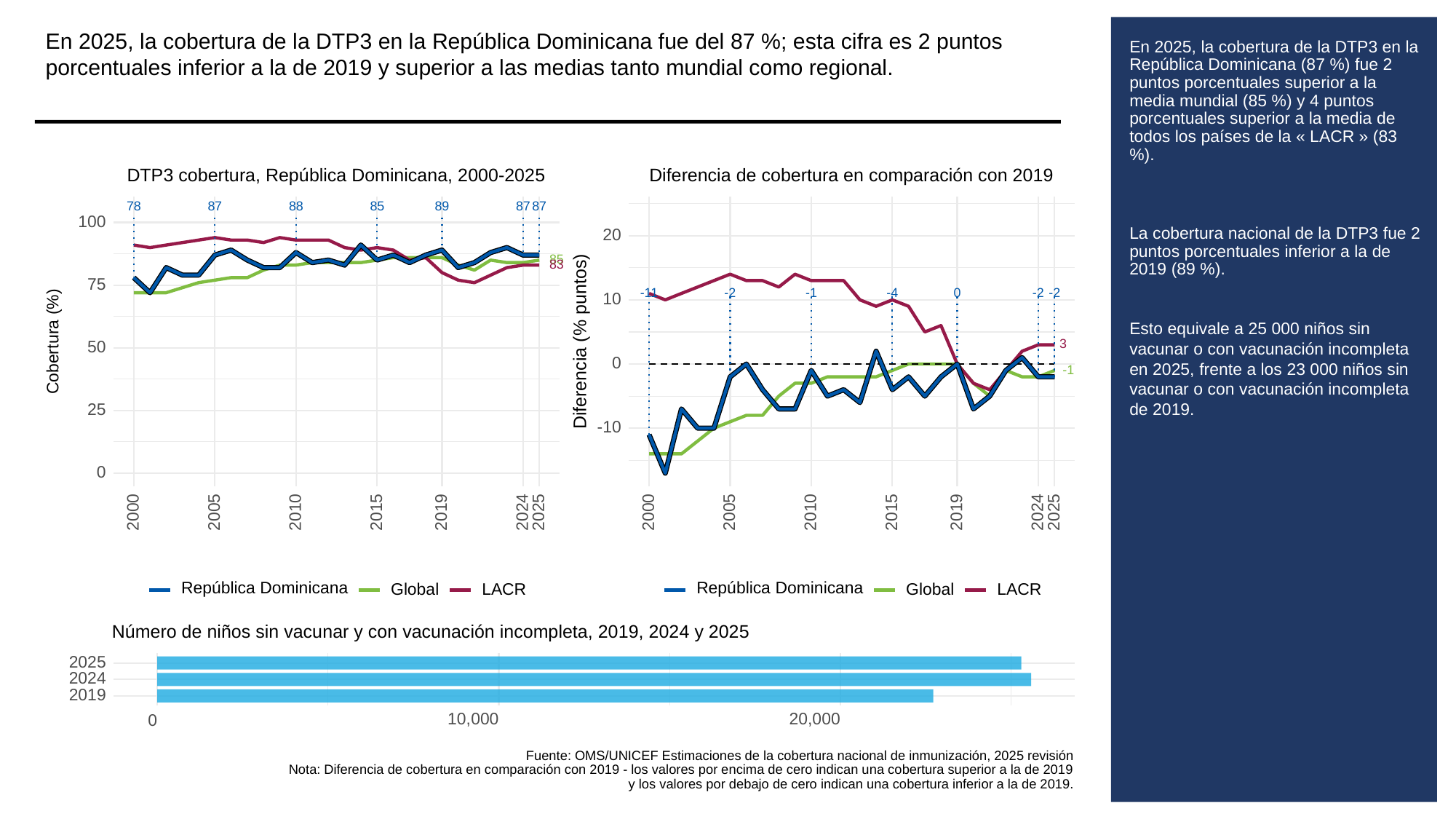

En 2025, la cobertura de la DTP3 en la República Dominicana fue del 87 %; esta cifra es 2 puntos porcentuales inferior a la de 2019 y superior a las medias tanto mundial como regional.
# En 2025, la cobertura de la DTP3 en la República Dominicana (87 %) fue 2 puntos porcentuales superior a la media mundial (85 %) y 4 puntos porcentuales superior a la media de todos los países de la « LACR » (83 %).

La cobertura nacional de la DTP3 fue 2 puntos porcentuales inferior a la de 2019 (89 %).

Esto equivale a 25 000 niños sin vacunar o con vacunación incompleta en 2025, frente a los 23 000 niños sin vacunar o con vacunación incompleta de 2019.

Diferencia de cobertura en comparación con 2019
DTP3 cobertura, República Dominicana, 2000-2025

78
87
88
85
89
87
87

100

20

85

83

75

0
-11
-2
-1
-2
-2
-4
10

Diferencia (% puntos)
Cobertura (%)
3
50

0

-1

25

-10

0

2000
2005
2010
2015
2019
2024
2025
2000
2005
2010
2015
2019
2024
2025
República Dominicana
República Dominicana
Global
LACR
Global
LACR

Número de niños sin vacunar y con vacunación incompleta, 2019, 2024 y 2025

2025

2024

2019

10,000
20,000
0
Fuente: OMS/UNICEF Estimaciones de la cobertura nacional de inmunización, 2025 revisión
Nota: Diferencia de cobertura en comparación con 2019 - los valores por encima de cero indican una cobertura superior a la de 2019
y los valores por debajo de cero indican una cobertura inferior a la de 2019.